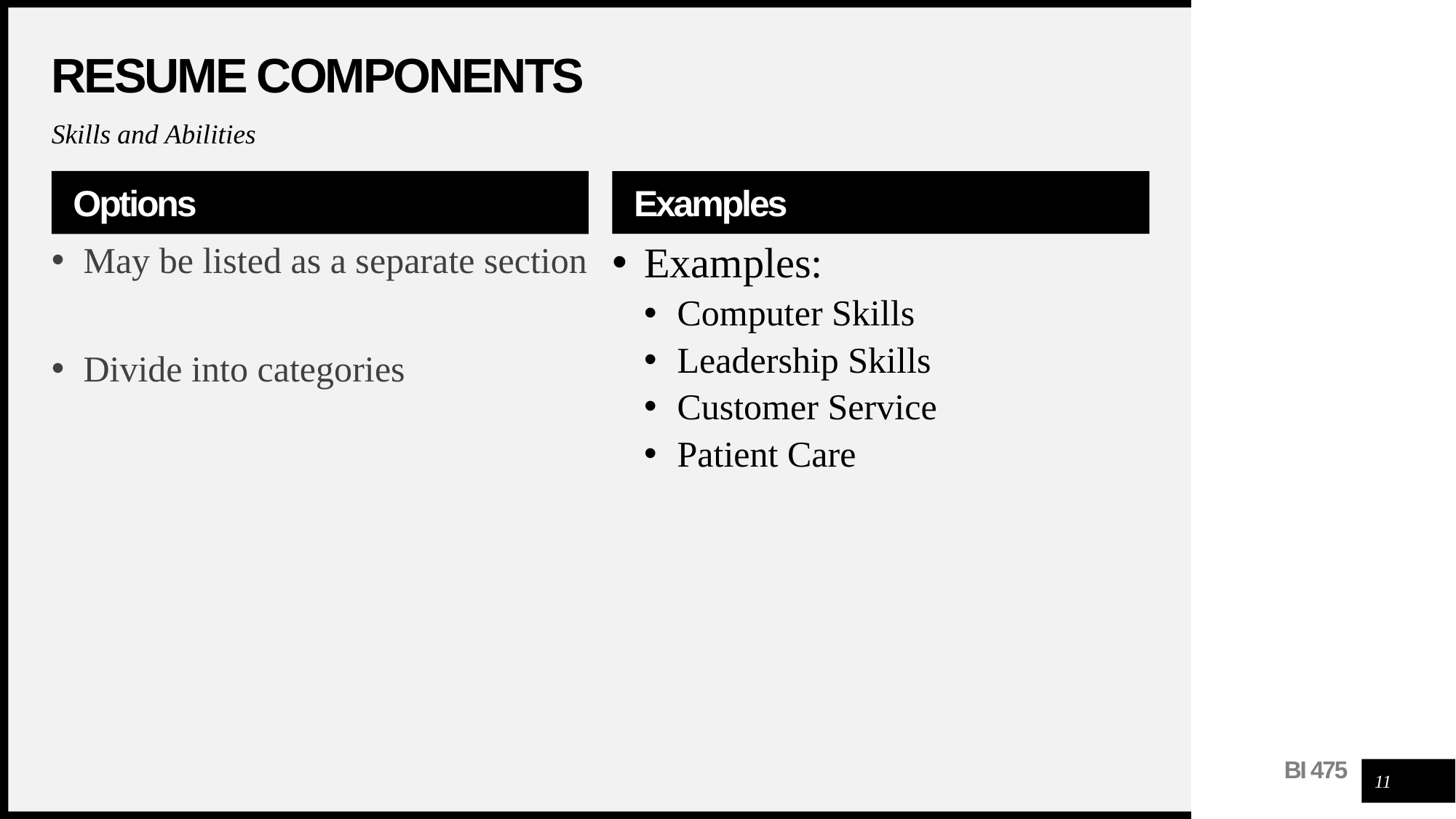

# Resume Components
Skills and Abilities
Options
Examples
Examples:
Computer Skills
Leadership Skills
Customer Service
Patient Care

May be listed as a separate section

Divide into categories

11